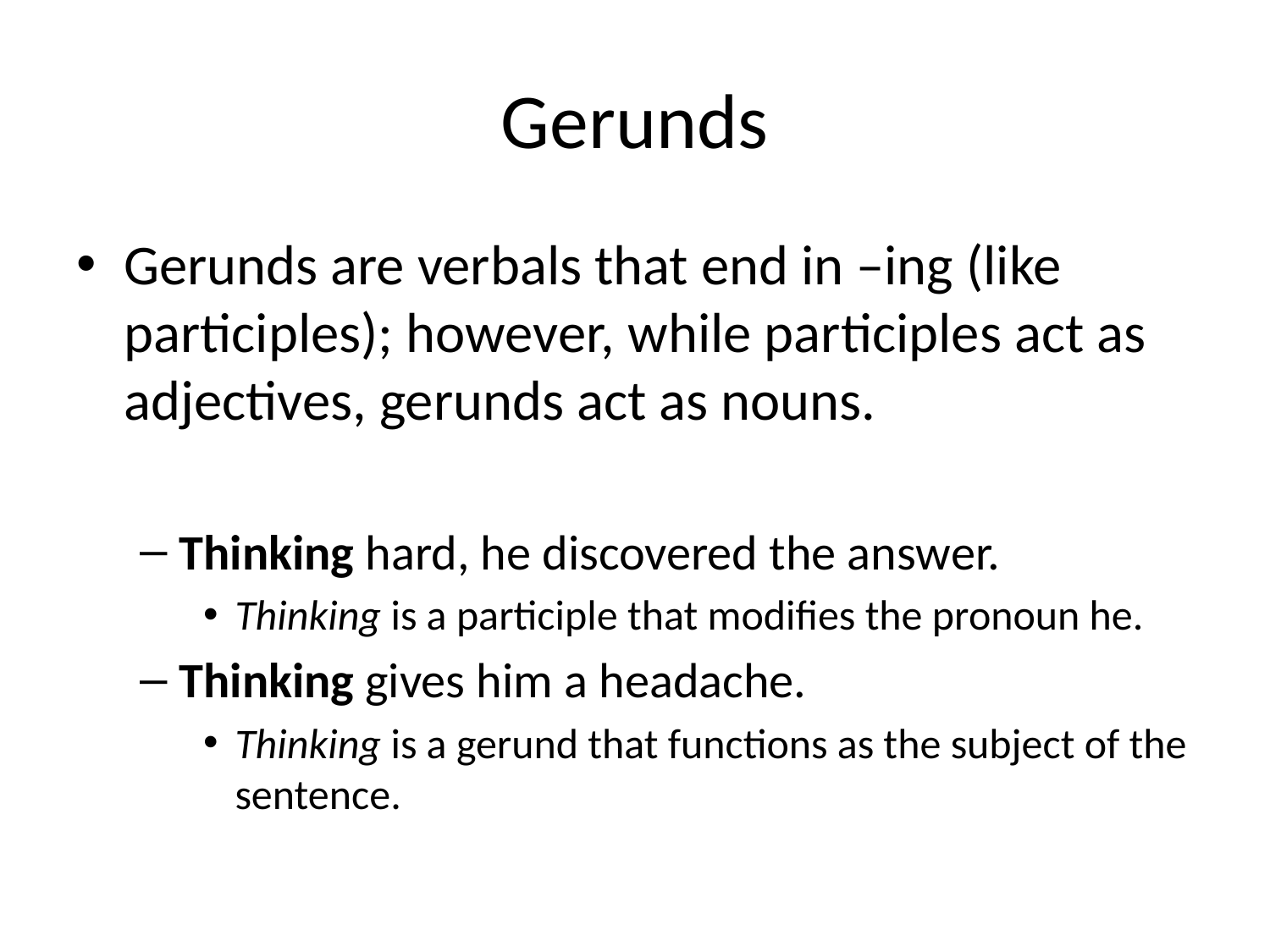

# Gerunds
Gerunds are verbals that end in –ing (like participles); however, while participles act as adjectives, gerunds act as nouns.

Thinking hard, he discovered the answer.
Thinking is a participle that modifies the pronoun he.
Thinking gives him a headache.
Thinking is a gerund that functions as the subject of the sentence.